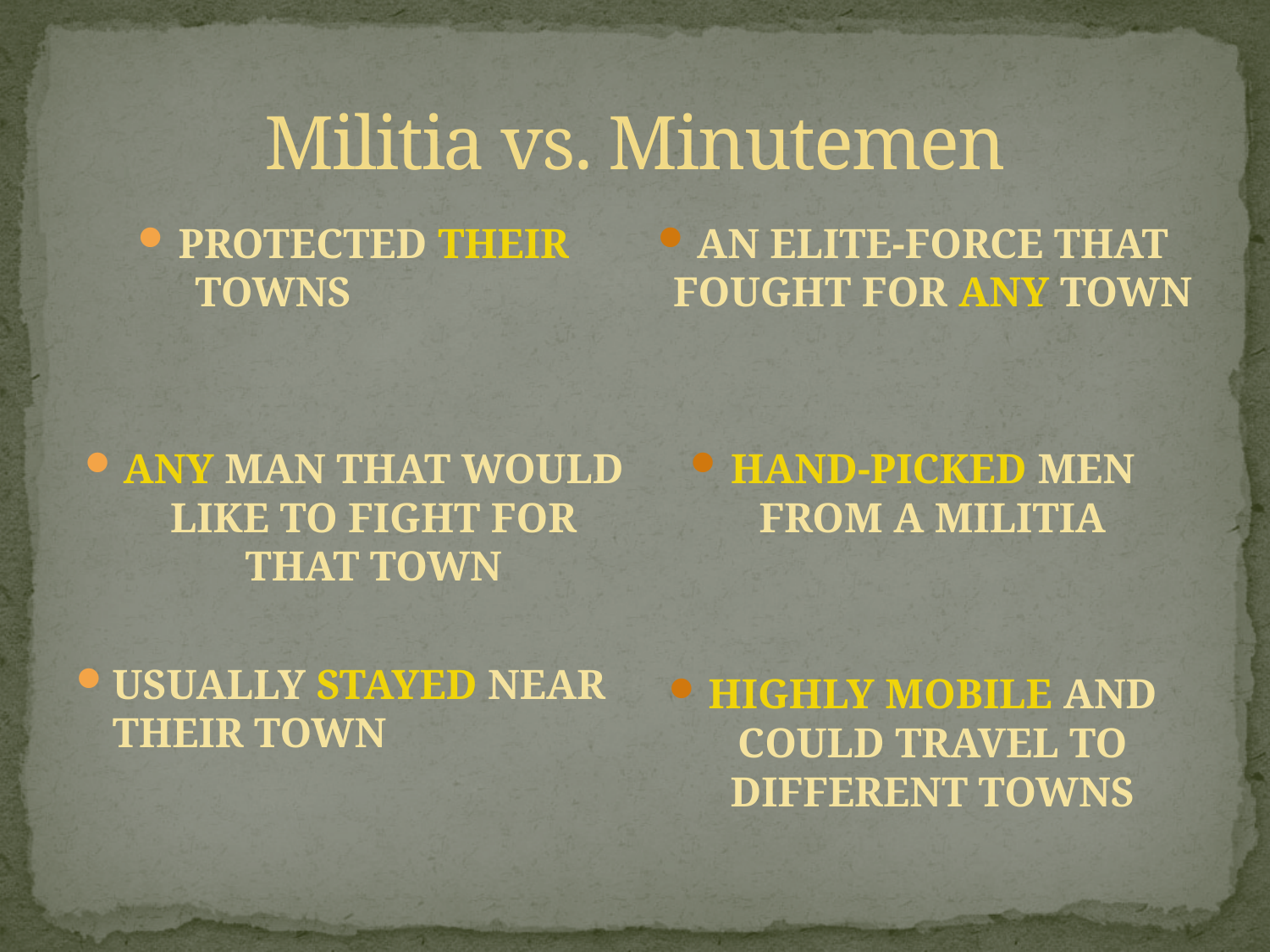

# Militia vs. Minutemen
protected their towns

Any Man that would like to Fight for that town

Usually Stayed near their town

An elite-force that fought for any town

Hand-picked men from a militia

Highly Mobile and could travel to different towns